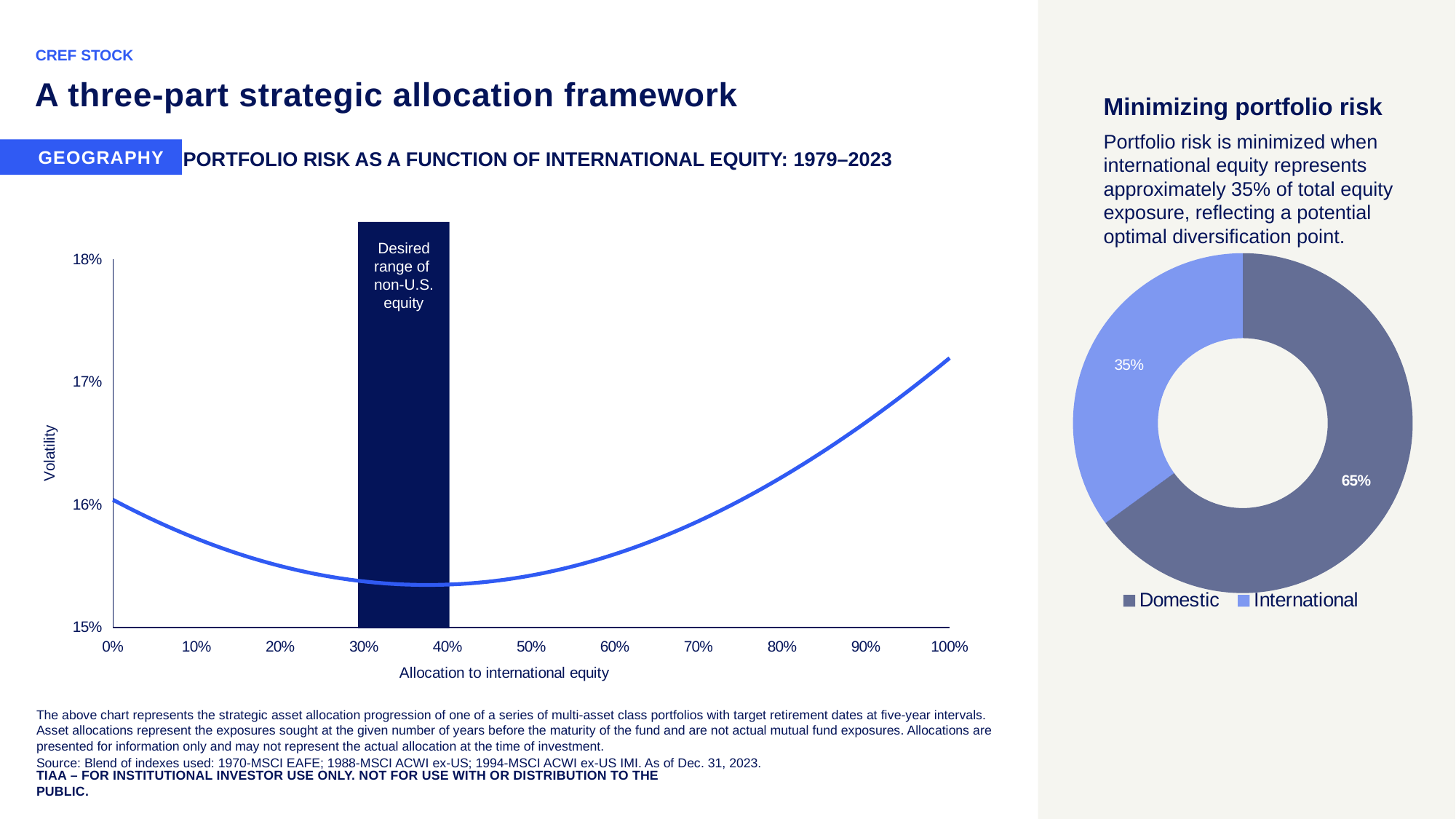

CREF STOCK
# A three-part strategic allocation framework
Minimizing portfolio risk
Portfolio risk is minimized when international equity represents approximately 35% of total equity exposure, reflecting a potential optimal diversification point.
GEOGRAPHY
PORTFOLIO RISK AS A FUNCTION OF INTERNATIONAL EQUITY: 1979–2023

### Chart

| Category |  |
|---|---|
Desired range of
non-U.S. equity

### Chart

| Category | Column1 |
|---|---|
| Domestic | 0.65 |
| International | 0.35 |
The above chart represents the strategic asset allocation progression of one of a series of multi-asset class portfolios with target retirement dates at five-year intervals. Asset allocations represent the exposures sought at the given number of years before the maturity of the fund and are not actual mutual fund exposures. Allocations are presented for information only and may not represent the actual allocation at the time of investment.
Source: Blend of indexes used: 1970-MSCI EAFE; 1988-MSCI ACWI ex-US; 1994-MSCI ACWI ex-US IMI. As of Dec. 31, 2023.
TIAA – FOR Institutional INVESTOR USE ONLY. NOT FOR USE WITH OR DISTRIBUTION TO THE PUBLIC.
97